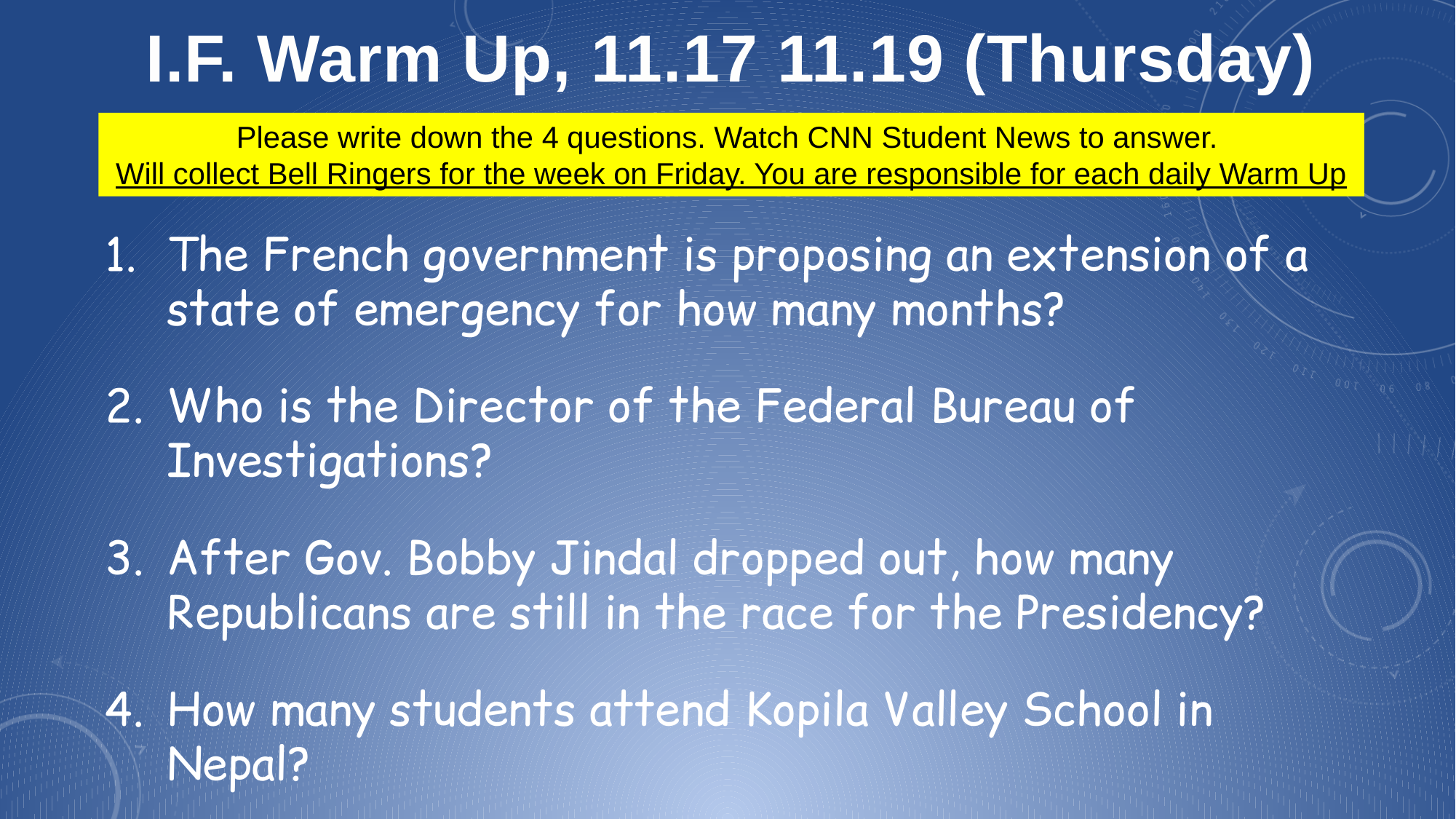

I.F. Warm Up, 11.17 11.19 (Thursday)
Please write down the 4 questions. Watch CNN Student News to answer.
Will collect Bell Ringers for the week on Friday. You are responsible for each daily Warm Up
The French government is proposing an extension of a state of emergency for how many months?
Who is the Director of the Federal Bureau of Investigations?
After Gov. Bobby Jindal dropped out, how many Republicans are still in the race for the Presidency?
How many students attend Kopila Valley School in Nepal?